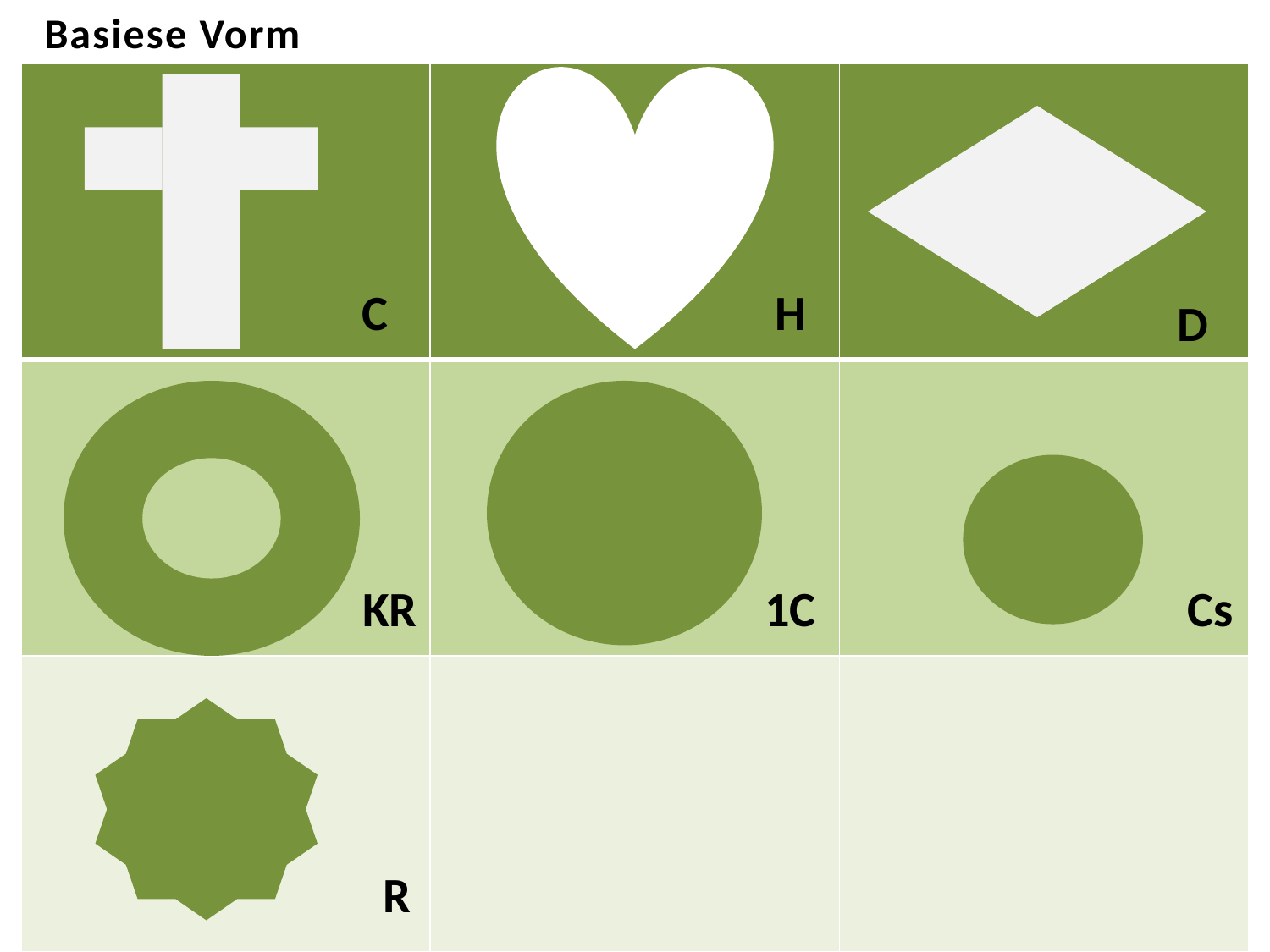

Basiese Vorm

|  |  |  |
| --- | --- | --- |
|  |  |  |
|  |  |  |

C
H
D

KR
1C
Cs

R